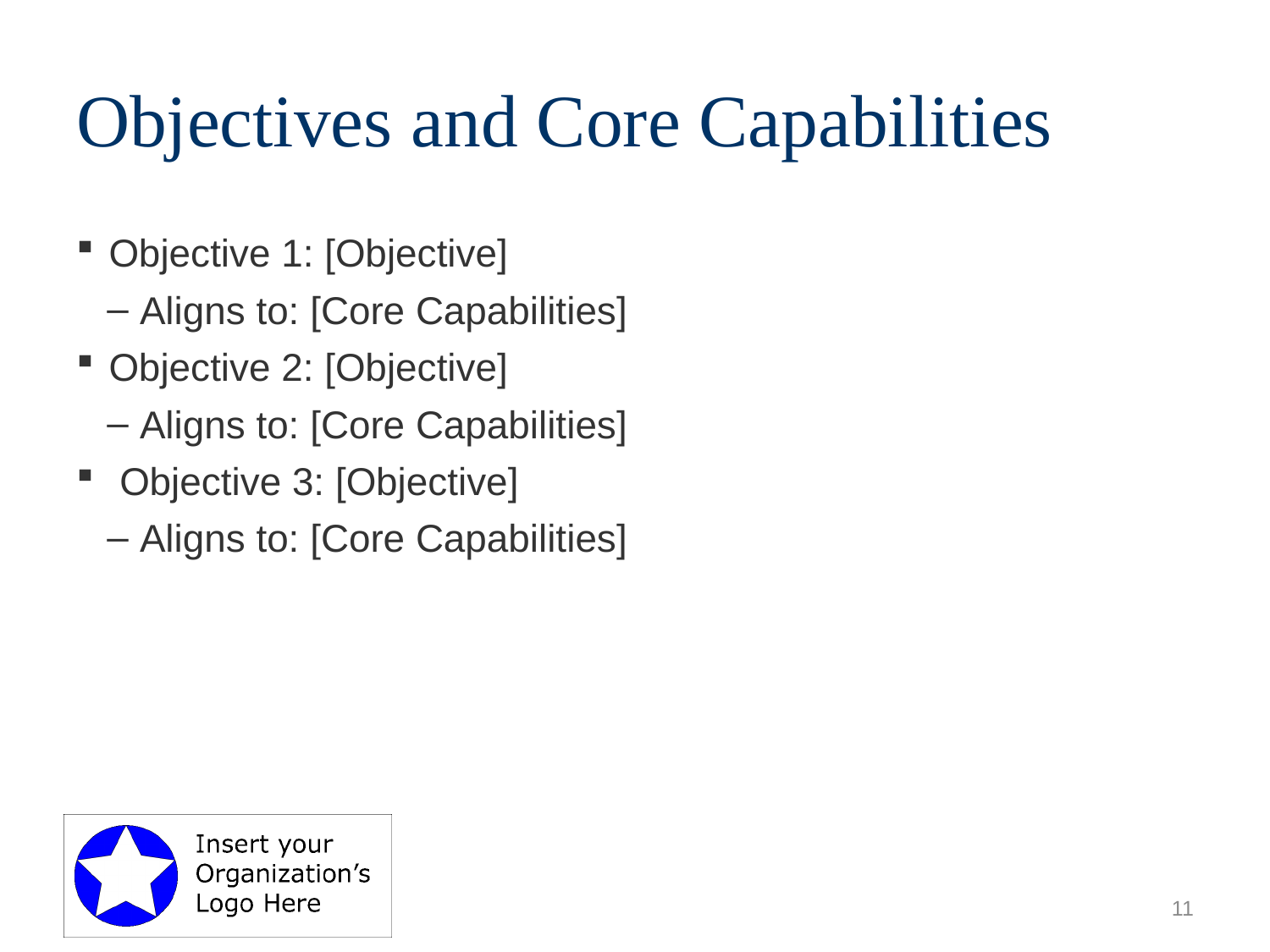

# Objectives and Core Capabilities
Objective 1: [Objective]
Aligns to: [Core Capabilities]
Objective 2: [Objective]
Aligns to: [Core Capabilities]
 Objective 3: [Objective]
Aligns to: [Core Capabilities]
11